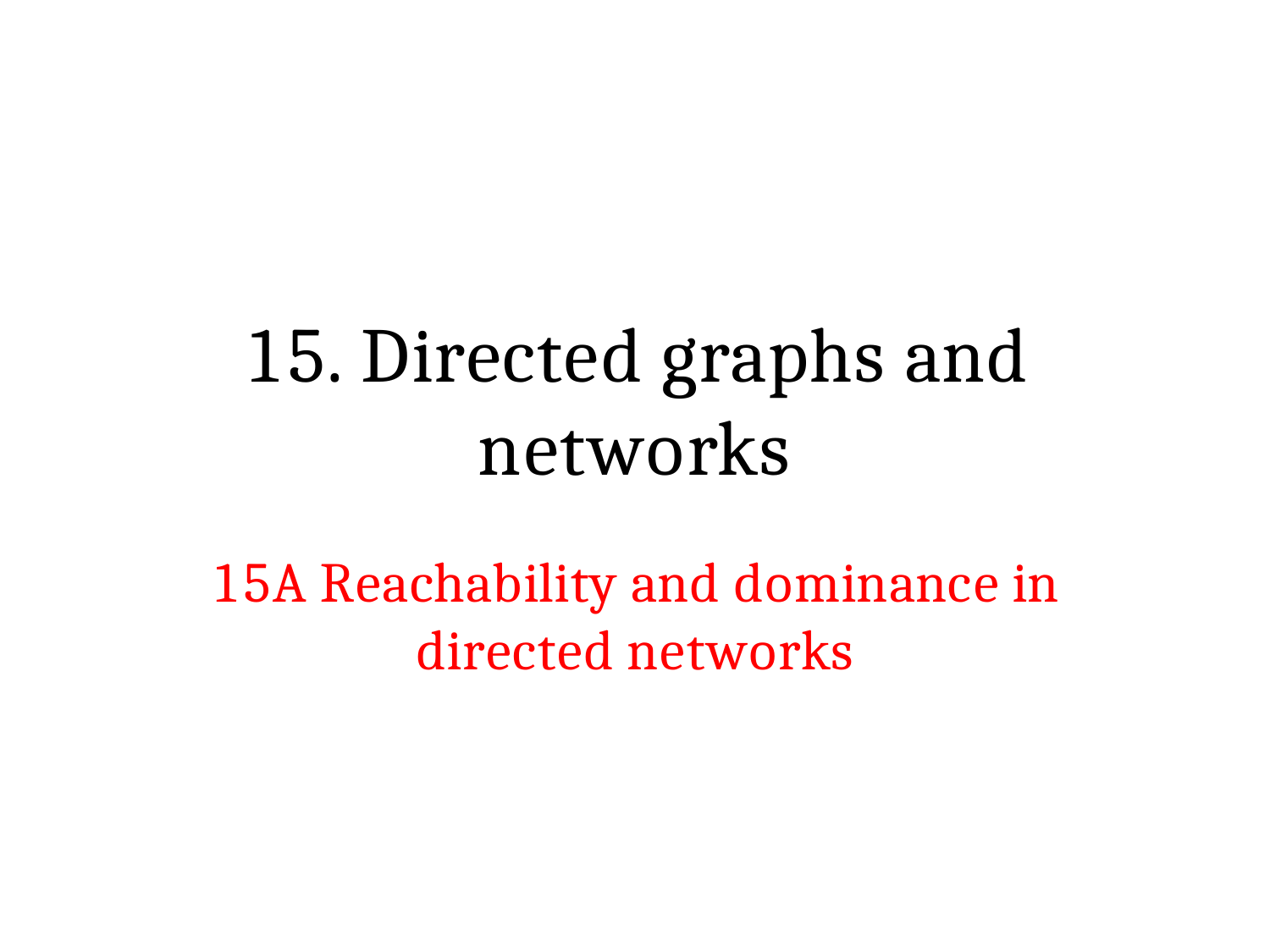

# 15. Directed graphs and networks
15A Reachability and dominance in directed networks